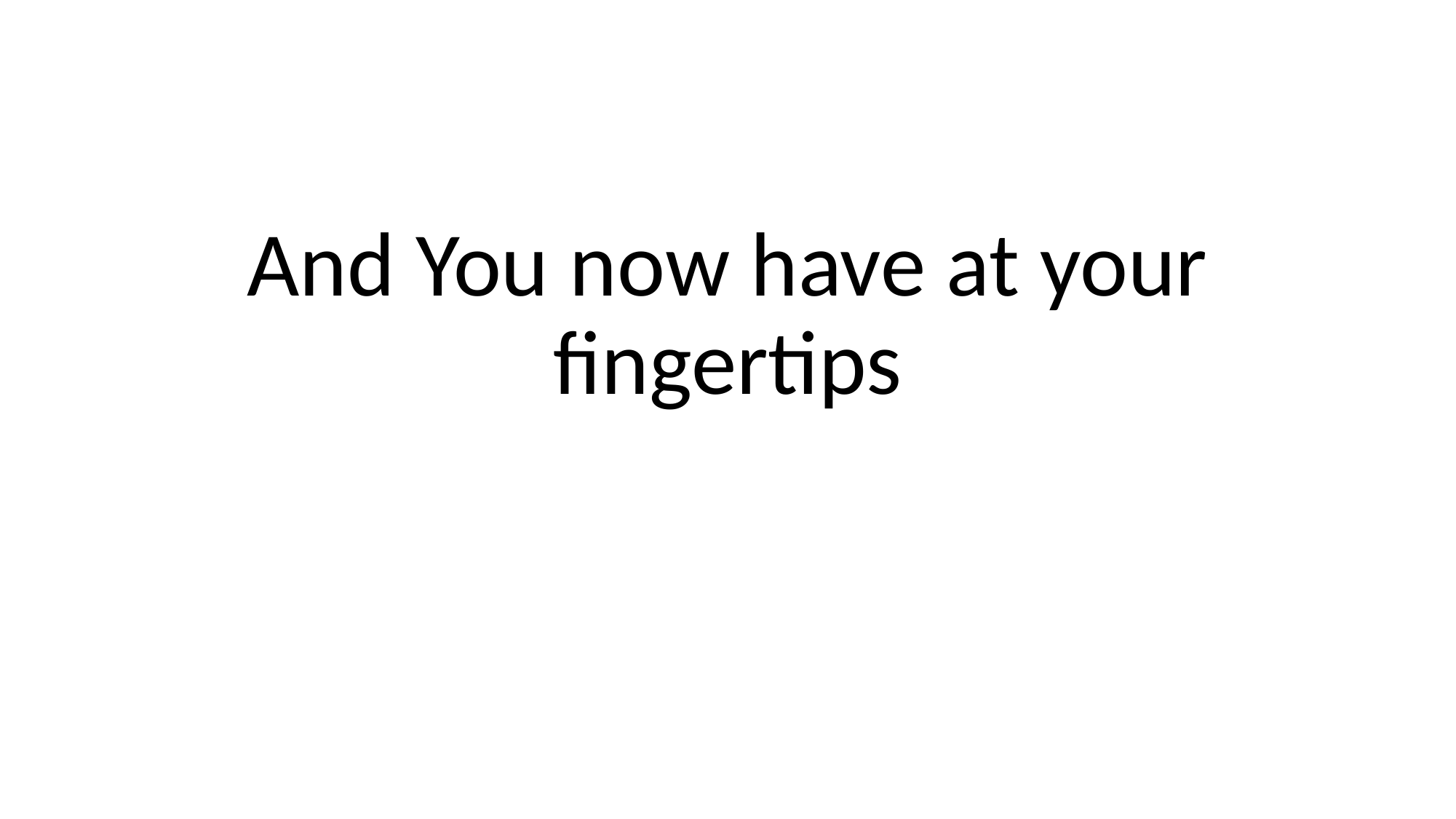

# And You now have at your fingertips